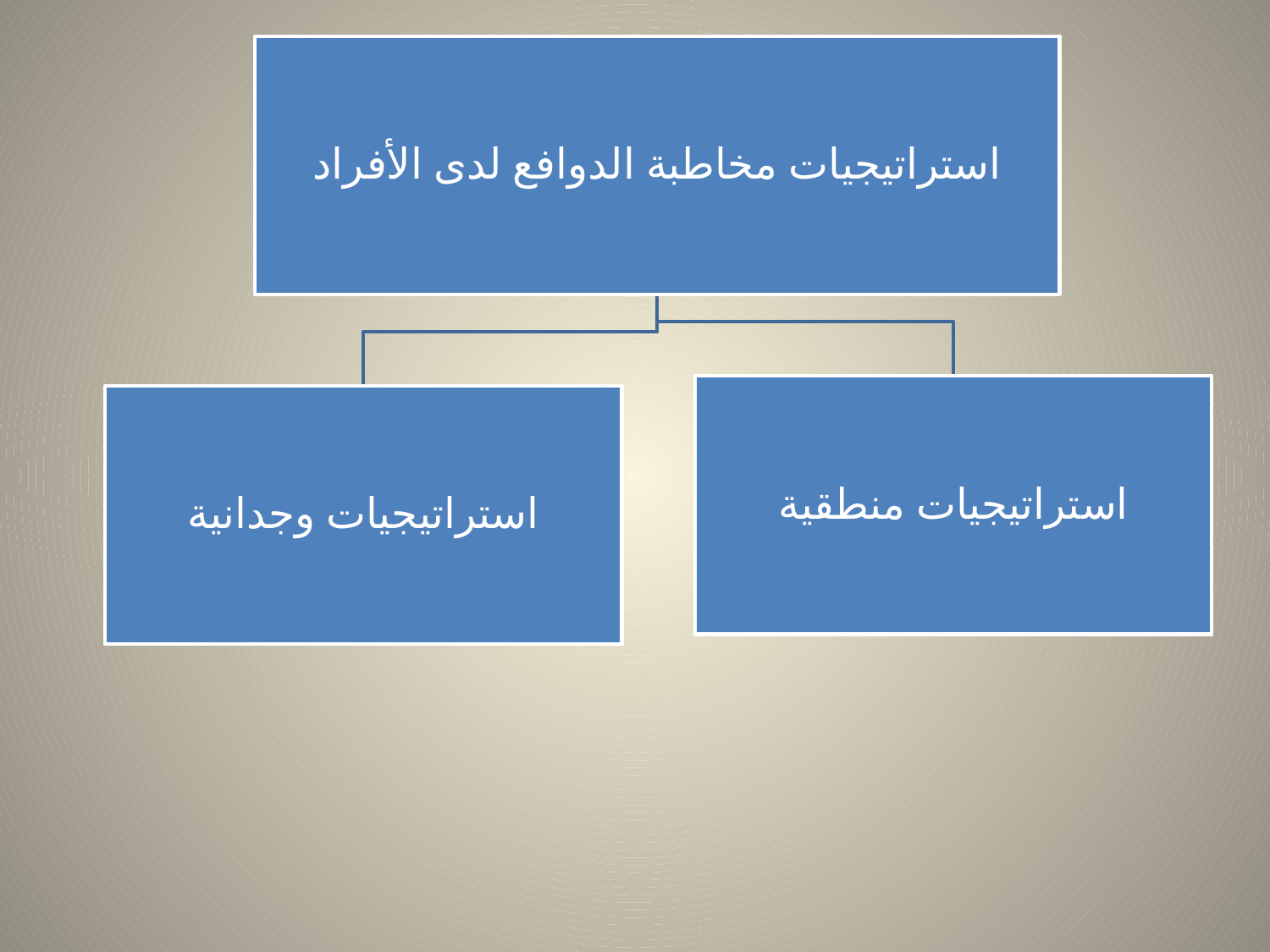

استراتيجيات مخاطبة الدوافع لدى الأفراد
استراتيجيات وجدانية
استراتيجيات منطقية